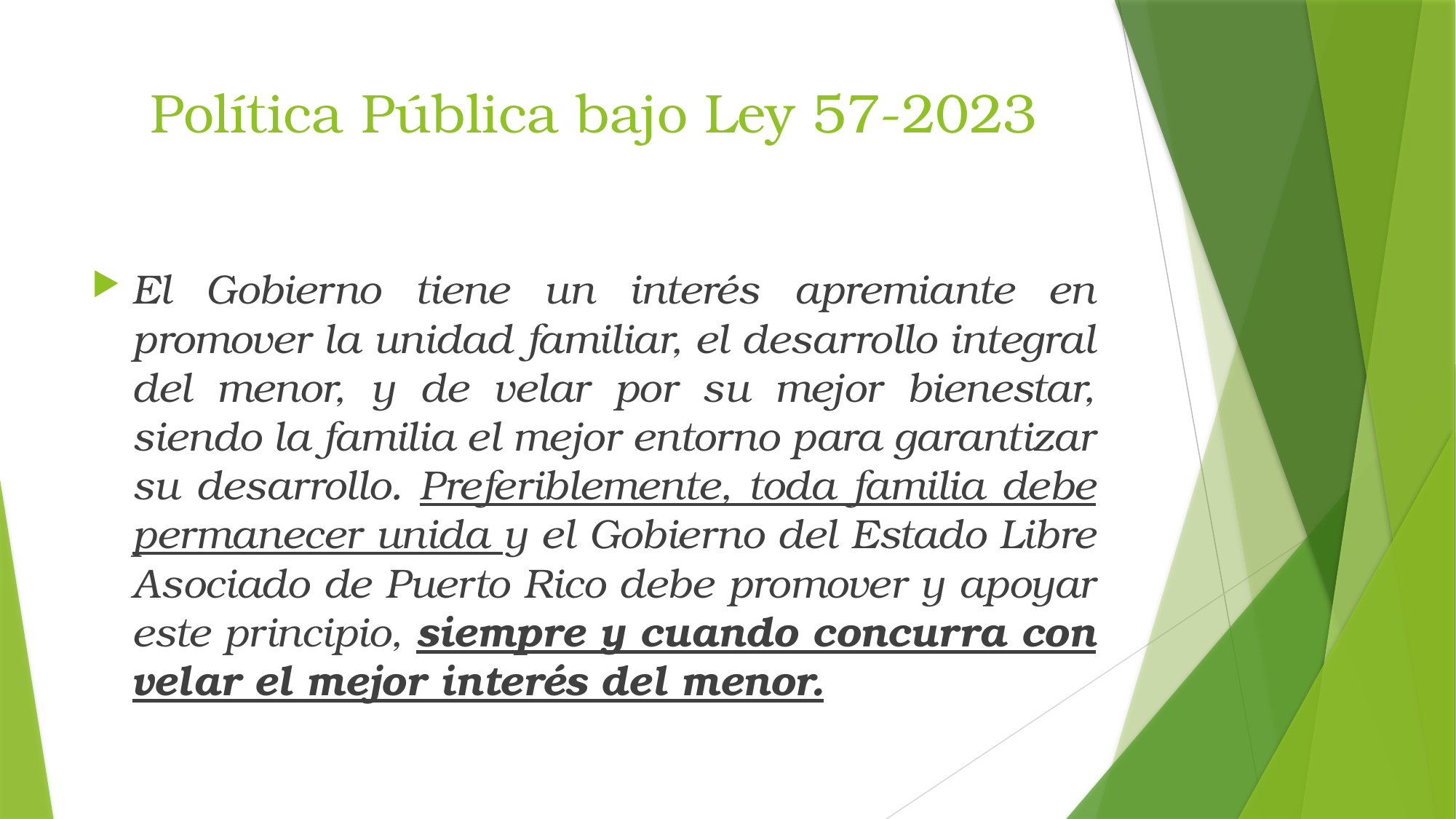

# Política Pública bajo Ley 57-2023
El Gobierno tiene un interés apremiante en promover la unidad familiar, el desarrollo integral del menor, y de velar por su mejor bienestar, siendo la familia el mejor entorno para garantizar su desarrollo. Preferiblemente, toda familia debe permanecer unida y el Gobierno del Estado Libre Asociado de Puerto Rico debe promover y apoyar este principio, siempre y cuando concurra con velar el mejor interés del menor.